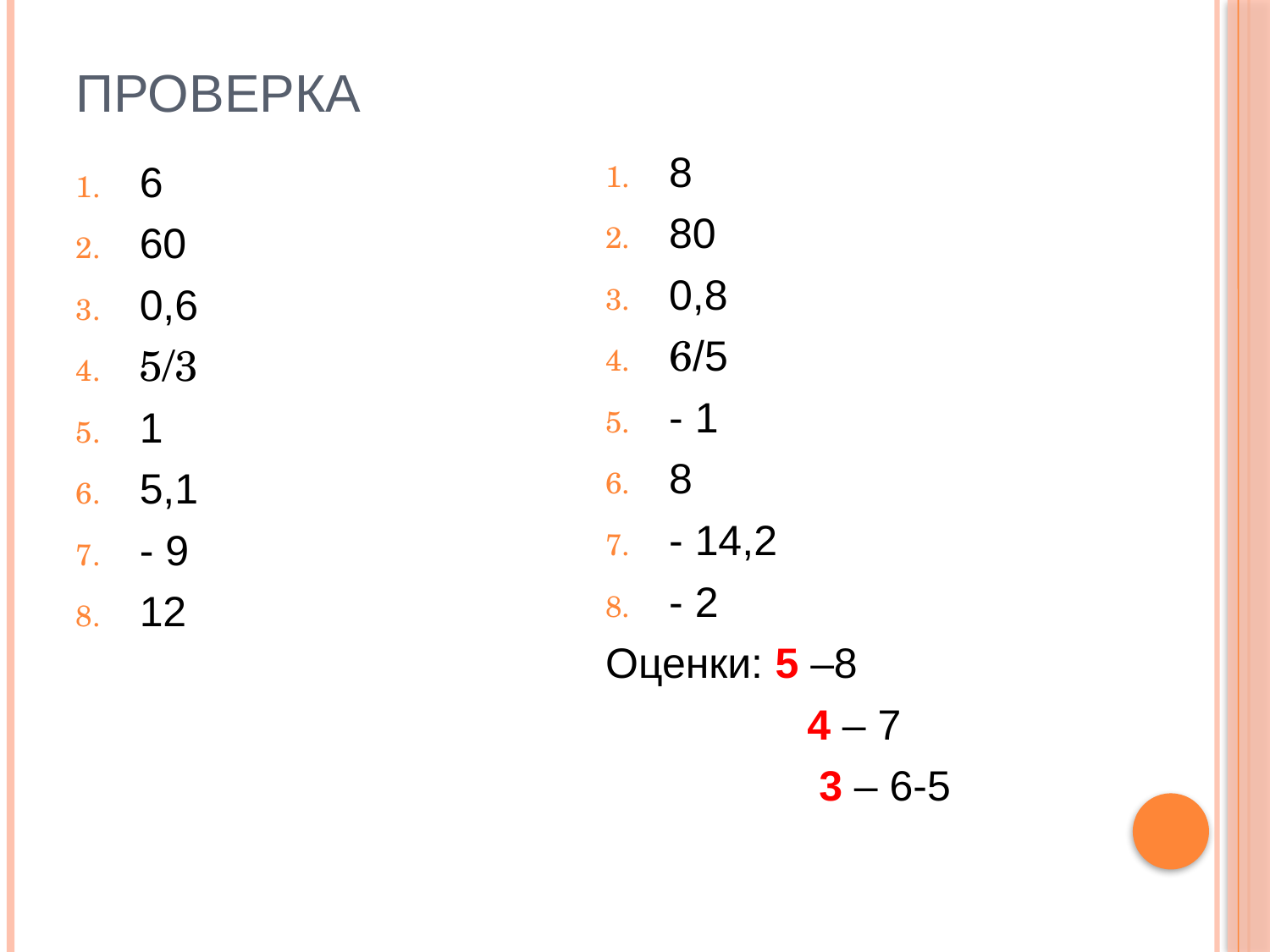

# проверка
8
80
0,8
6/5
- 1
8
- 14,2
- 2
Оценки: 5 –8
                 4 – 7
                  3 – 6-5
6
60
0,6
5/3
1
5,1
- 9
12